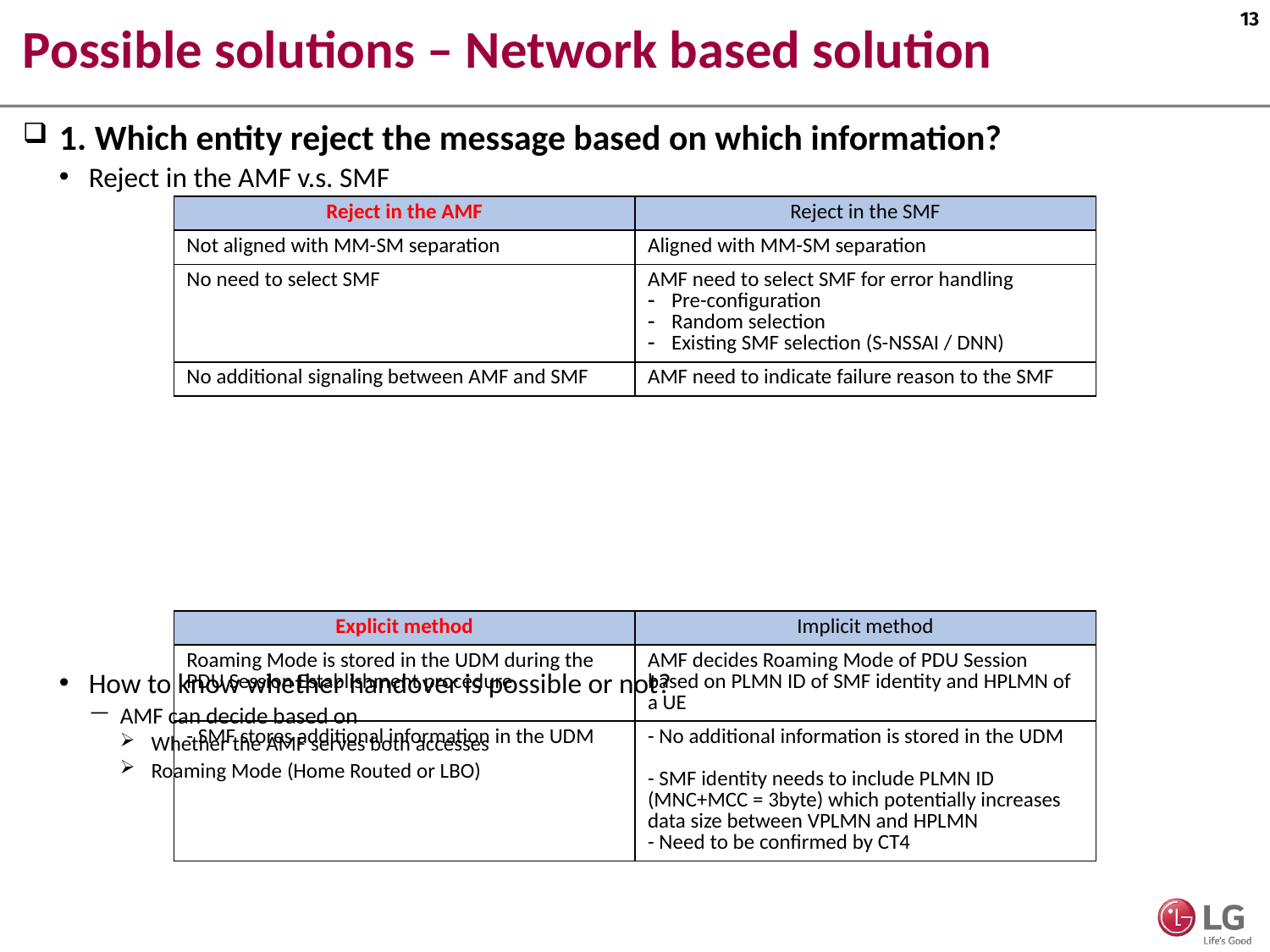

# Possible solutions – Network based solution
1. Which entity reject the message based on which information?
Reject in the AMF v.s. SMF

How to know whether handover is possible or not?
AMF can decide based on
Whether the AMF serves both accesses
Roaming Mode (Home Routed or LBO)
| Reject in the AMF | Reject in the SMF |
| --- | --- |
| Not aligned with MM-SM separation | Aligned with MM-SM separation |
| No need to select SMF | AMF need to select SMF for error handling Pre-configuration Random selection Existing SMF selection (S-NSSAI / DNN) |
| No additional signaling between AMF and SMF | AMF need to indicate failure reason to the SMF |
| Explicit method | Implicit method |
| --- | --- |
| Roaming Mode is stored in the UDM during the PDU Session Establishment procedure | AMF decides Roaming Mode of PDU Session based on PLMN ID of SMF identity and HPLMN of a UE |
| - SMF stores additional information in the UDM | - No additional information is stored in the UDM - SMF identity needs to include PLMN ID (MNC+MCC = 3byte) which potentially increases data size between VPLMN and HPLMN - Need to be confirmed by CT4 |